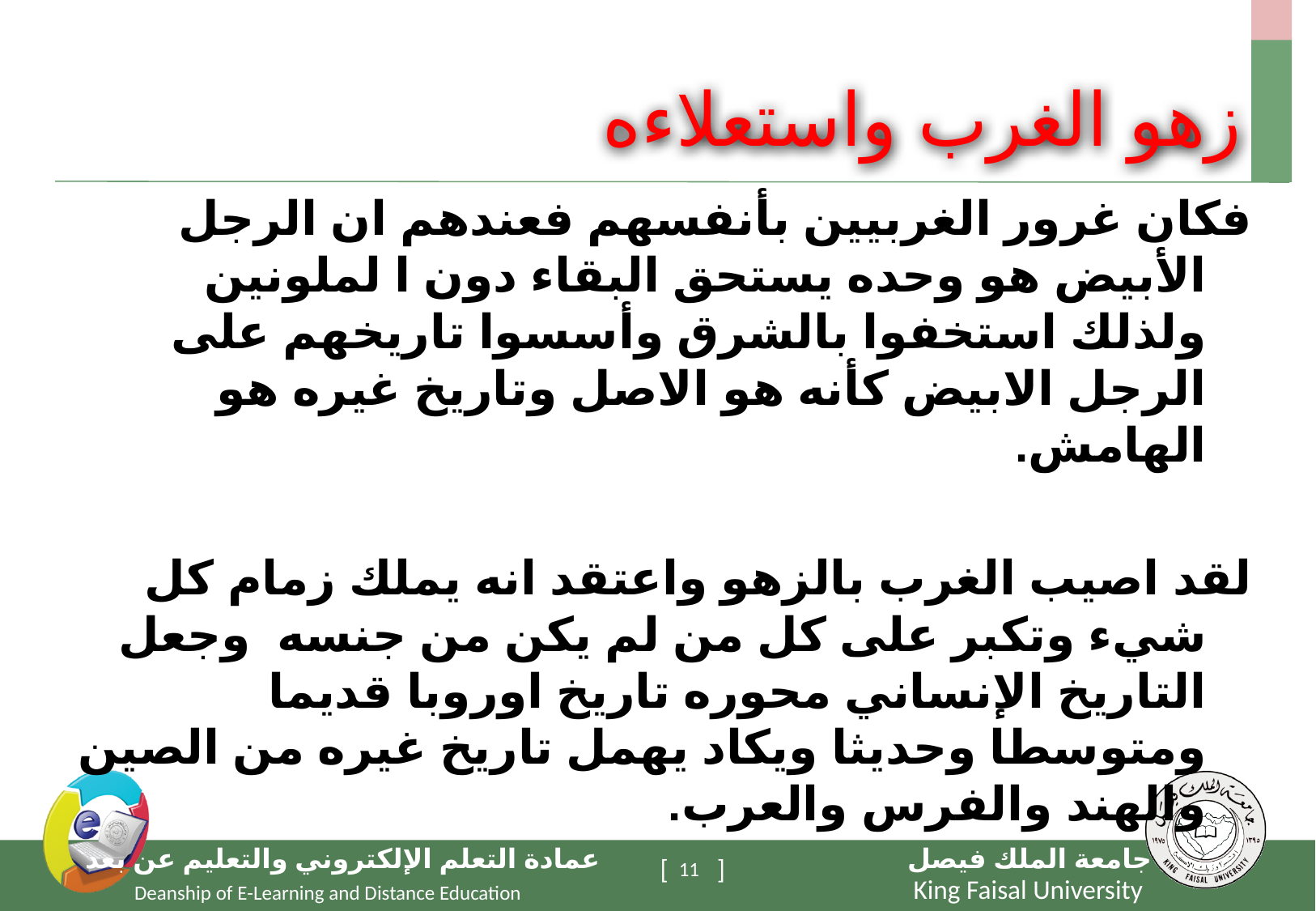

زهو الغرب واستعلاءه
فكان غرور الغربيين بأنفسهم فعندهم ان الرجل الأبيض هو وحده يستحق البقاء دون ا لملونين ولذلك استخفوا بالشرق وأسسوا تاريخهم على الرجل الابيض كأنه هو الاصل وتاريخ غيره هو الهامش.

لقد اصيب الغرب بالزهو واعتقد انه يملك زمام كل شيء وتكبر على كل من لم يكن من جنسه  وجعل التاريخ الإنساني محوره تاريخ اوروبا قديما ومتوسطا وحديثا ويكاد يهمل تاريخ غيره من الصين والهند والفرس والعرب.

فكانت تجارة العبيد وكان الاستعمار والاحتلال والاستيطان فلما ازداد وعي الشرق أراد نيل حريته فأبى عليه الرجل الأبيض فكان من نتيجة ذلك صراع عنيف بين الشرق والغرب .

11